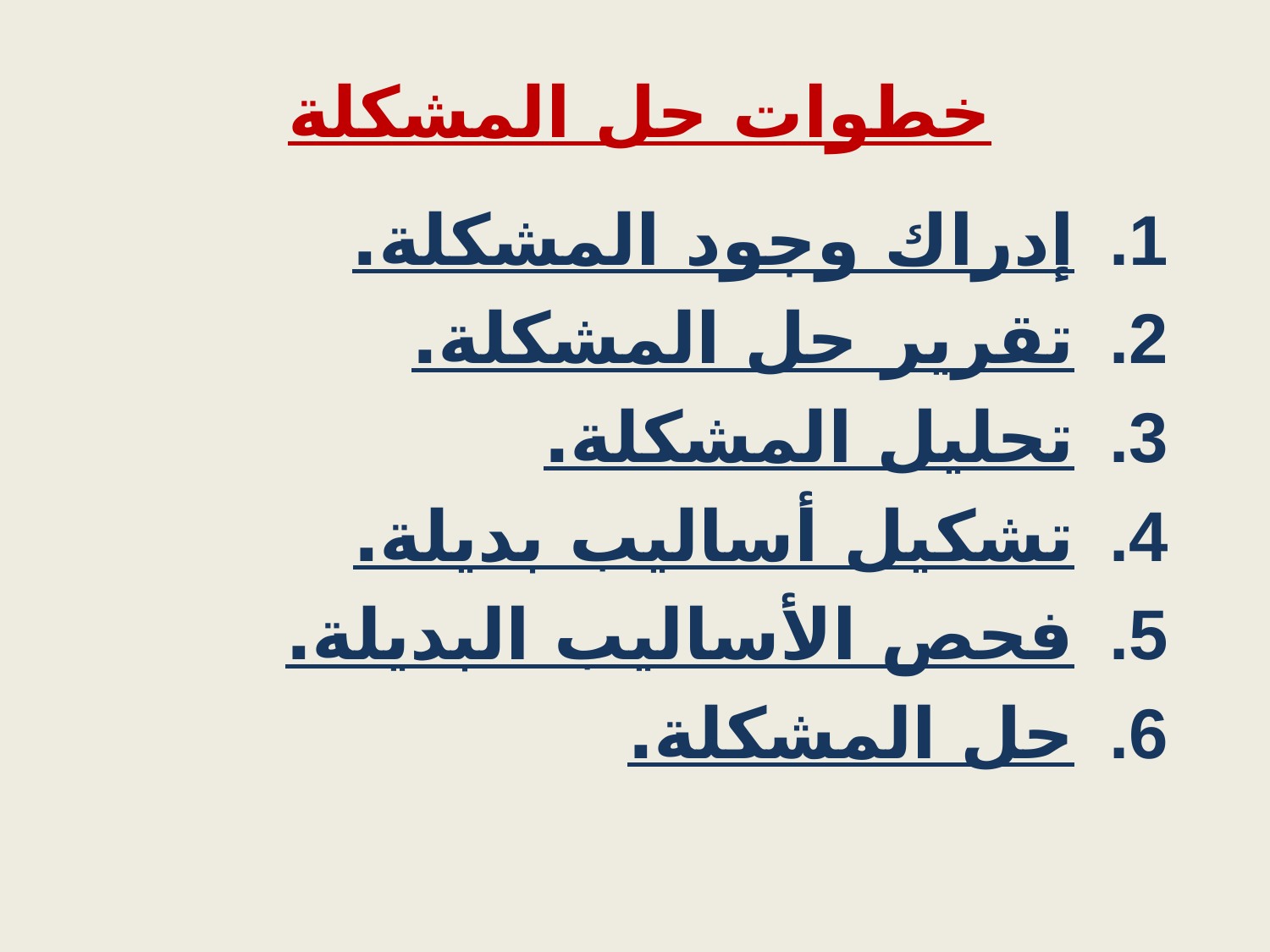

# خطوات حل المشكلة
إدراك وجود المشكلة.
تقرير حل المشكلة.
تحليل المشكلة.
تشكيل أساليب بديلة.
فحص الأساليب البديلة.
حل المشكلة.